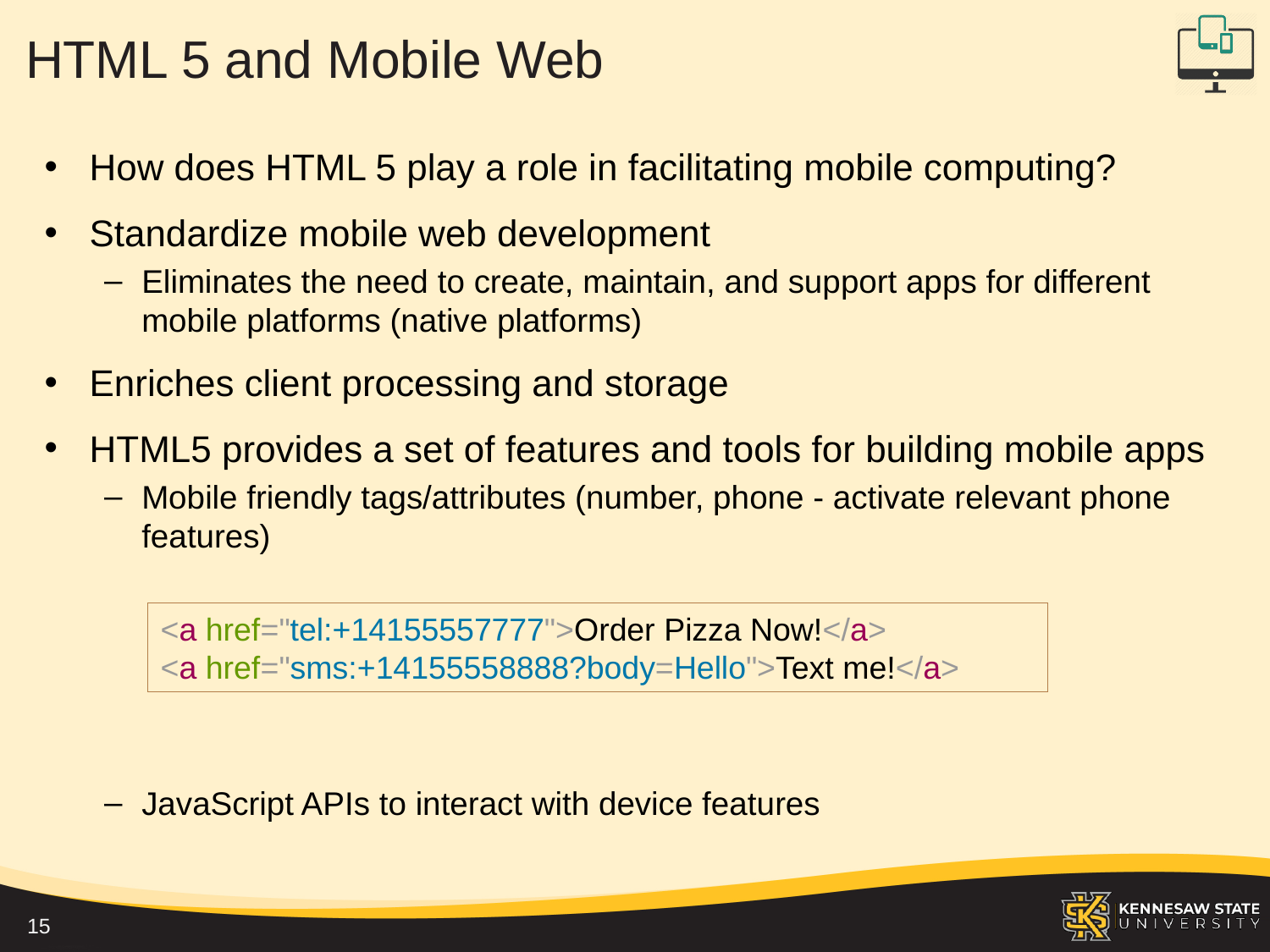

# HTML 5 and Mobile Web
How does HTML 5 play a role in facilitating mobile computing?
Standardize mobile web development
Eliminates the need to create, maintain, and support apps for different mobile platforms (native platforms)
Enriches client processing and storage
HTML5 provides a set of features and tools for building mobile apps
Mobile friendly tags/attributes (number, phone - activate relevant phone features)

JavaScript APIs to interact with device features
<a href="tel:+14155557777">Order Pizza Now!</a>
<a href="sms:+14155558888?body=Hello">Text me!</a>
15